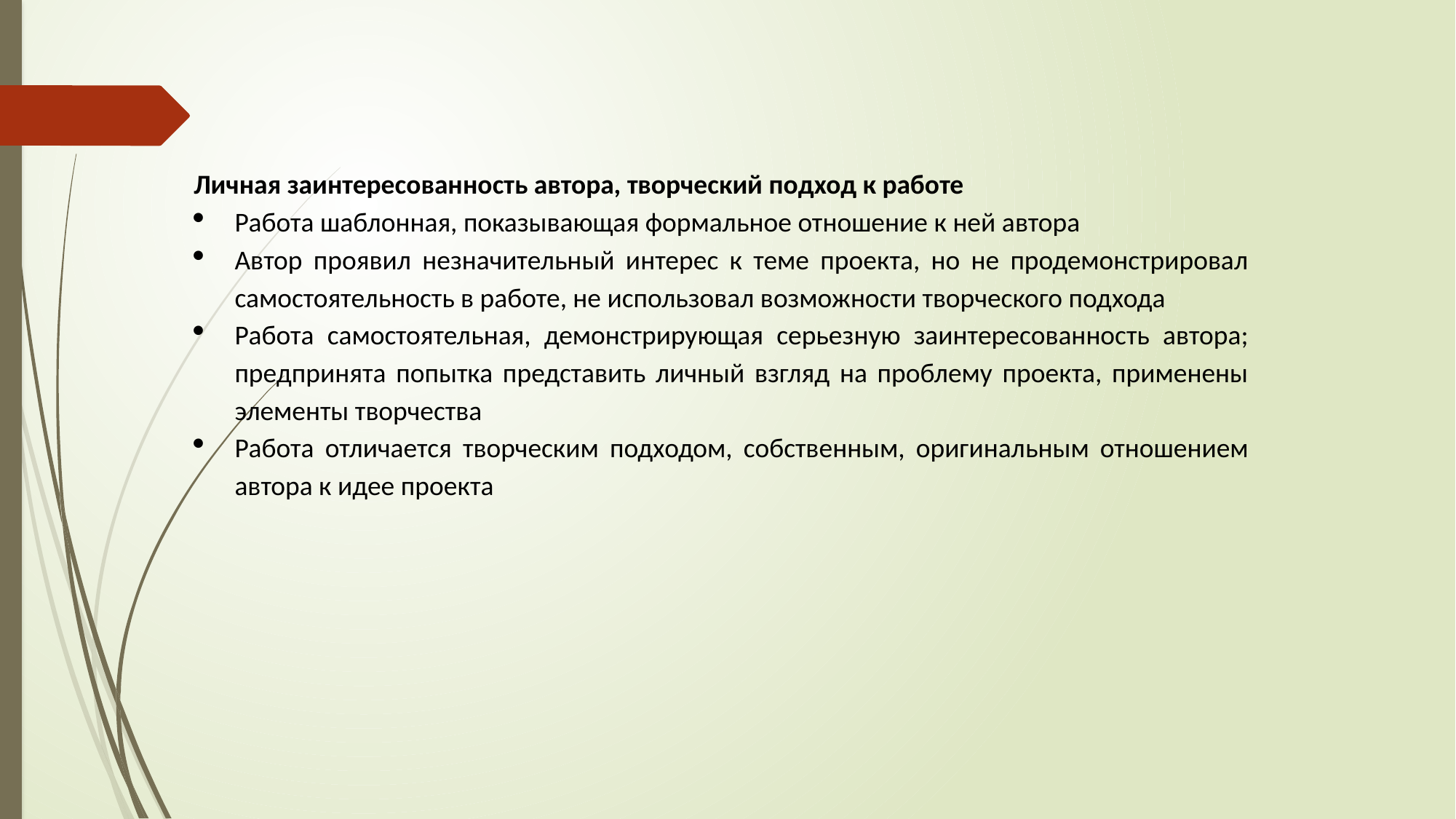

Личная заинтересованность автора, творческий подход к работе
Работа шаблонная, показывающая формальное отношение к ней автора
Автор проявил незначительный интерес к теме проекта, но не продемонстрировал самостоятельность в работе, не использовал возможности творческого подхода
Работа самостоятельная, демонстрирующая серьезную заинтересованность автора; предпринята попытка представить личный взгляд на проблему проекта, применены элементы творчества
Работа отличается творческим подходом, собственным, оригинальным отношением автора к идее проекта